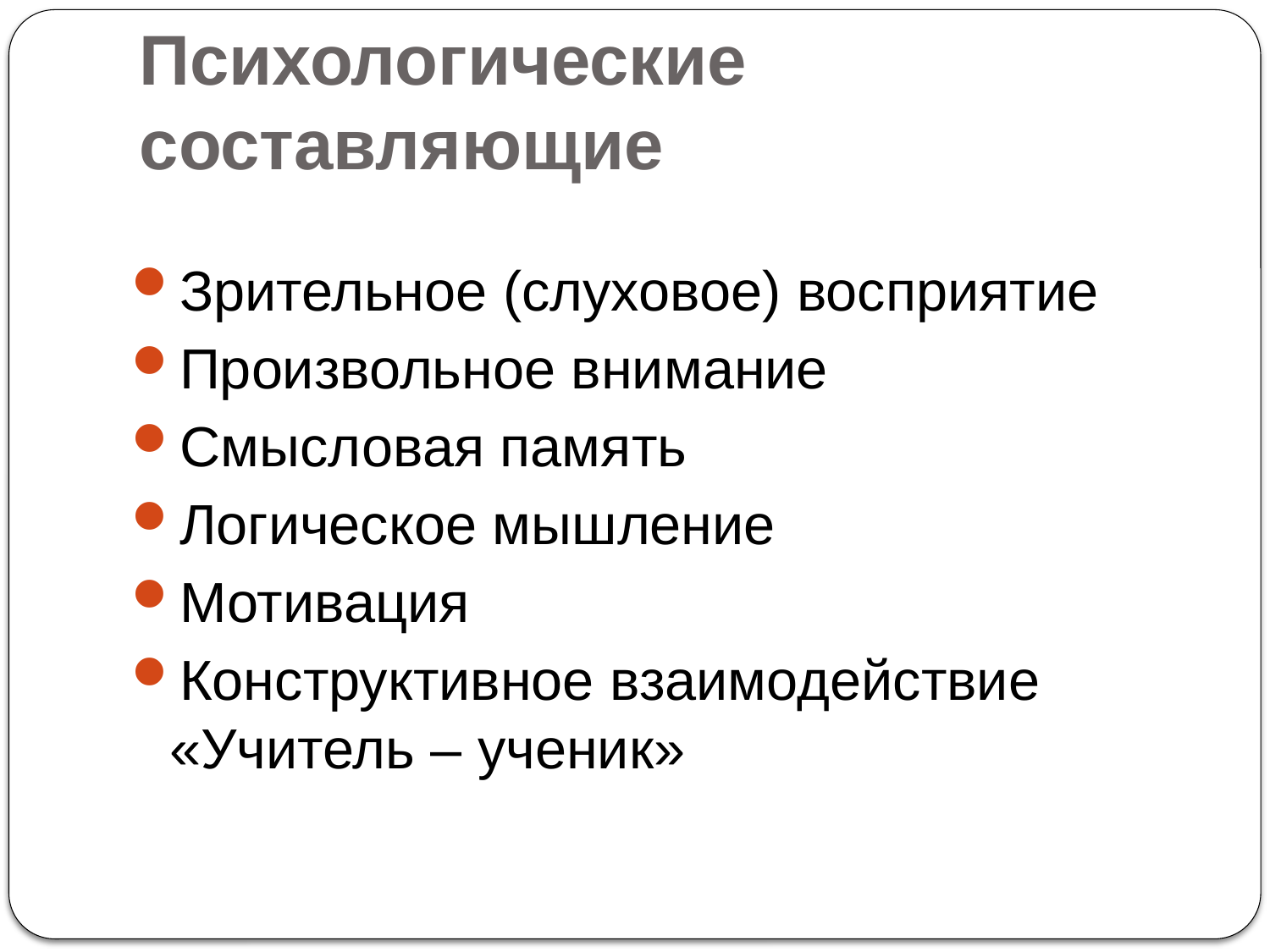

# Психологические составляющие
Зрительное (слуховое) восприятие
Произвольное внимание
Смысловая память
Логическое мышление
Мотивация
Конструктивное взаимодействие «Учитель – ученик»